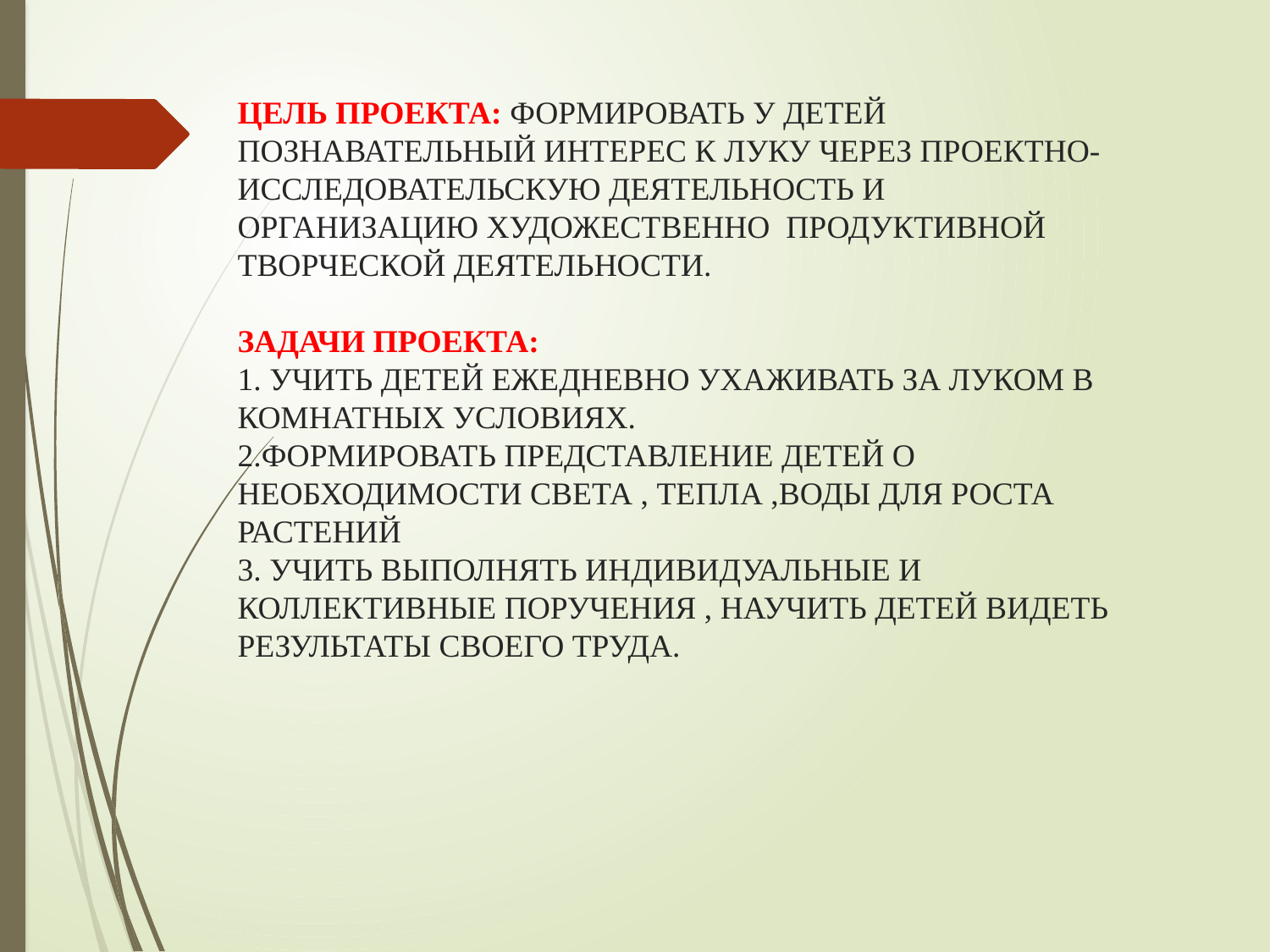

ЦЕЛЬ ПРОЕКТА: ФОРМИРОВАТЬ У ДЕТЕЙ ПОЗНАВАТЕЛЬНЫЙ ИНТЕРЕС К ЛУКУ ЧЕРЕЗ ПРОЕКТНО-ИССЛЕДОВАТЕЛЬСКУЮ ДЕЯТЕЛЬНОСТЬ И ОРГАНИЗАЦИЮ ХУДОЖЕСТВЕННО  ПРОДУКТИВНОЙ ТВОРЧЕСКОЙ ДЕЯТЕЛЬНОСТИ.
ЗАДАЧИ ПРОЕКТА:
1. УЧИТЬ ДЕТЕЙ ЕЖЕДНЕВНО УХАЖИВАТЬ ЗА ЛУКОМ В КОМНАТНЫХ УСЛОВИЯХ.
2.ФОРМИРОВАТЬ ПРЕДСТАВЛЕНИЕ ДЕТЕЙ О НЕОБХОДИМОСТИ СВЕТА , ТЕПЛА ,ВОДЫ ДЛЯ РОСТА РАСТЕНИЙ
3. УЧИТЬ ВЫПОЛНЯТЬ ИНДИВИДУАЛЬНЫЕ И КОЛЛЕКТИВНЫЕ ПОРУЧЕНИЯ , НАУЧИТЬ ДЕТЕЙ ВИДЕТЬ РЕЗУЛЬТАТЫ СВОЕГО ТРУДА.